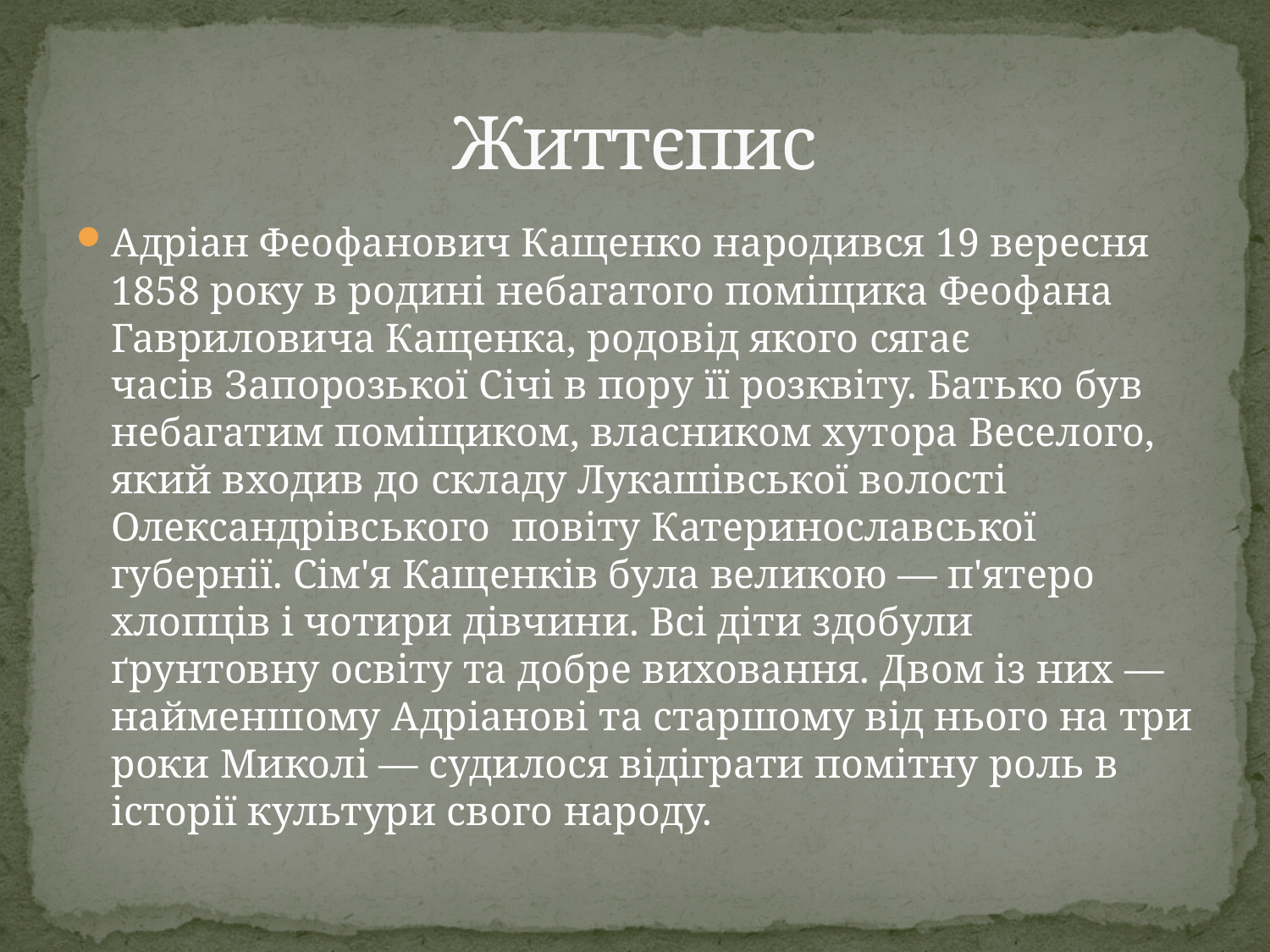

# Життєпис
Адріан Феофанович Кащенко народився 19 вересня 1858 року в родині небагатого поміщика Феофана Гавриловича Кащенка, родовід якого сягає часів Запорозької Січі в пору її розквіту. Батько був небагатим поміщиком, власником хутора Веселого, який входив до складу Лукашівської волості Олександрівського  повіту Катеринославської губернії. Сім'я Кащенків була великою — п'ятеро хлопців і чотири дівчини. Всі діти здобули ґрунтовну освіту та добре виховання. Двом із них — найменшому Адріанові та старшому від нього на три роки Миколі — судилося відіграти помітну роль в історії культури свого народу.